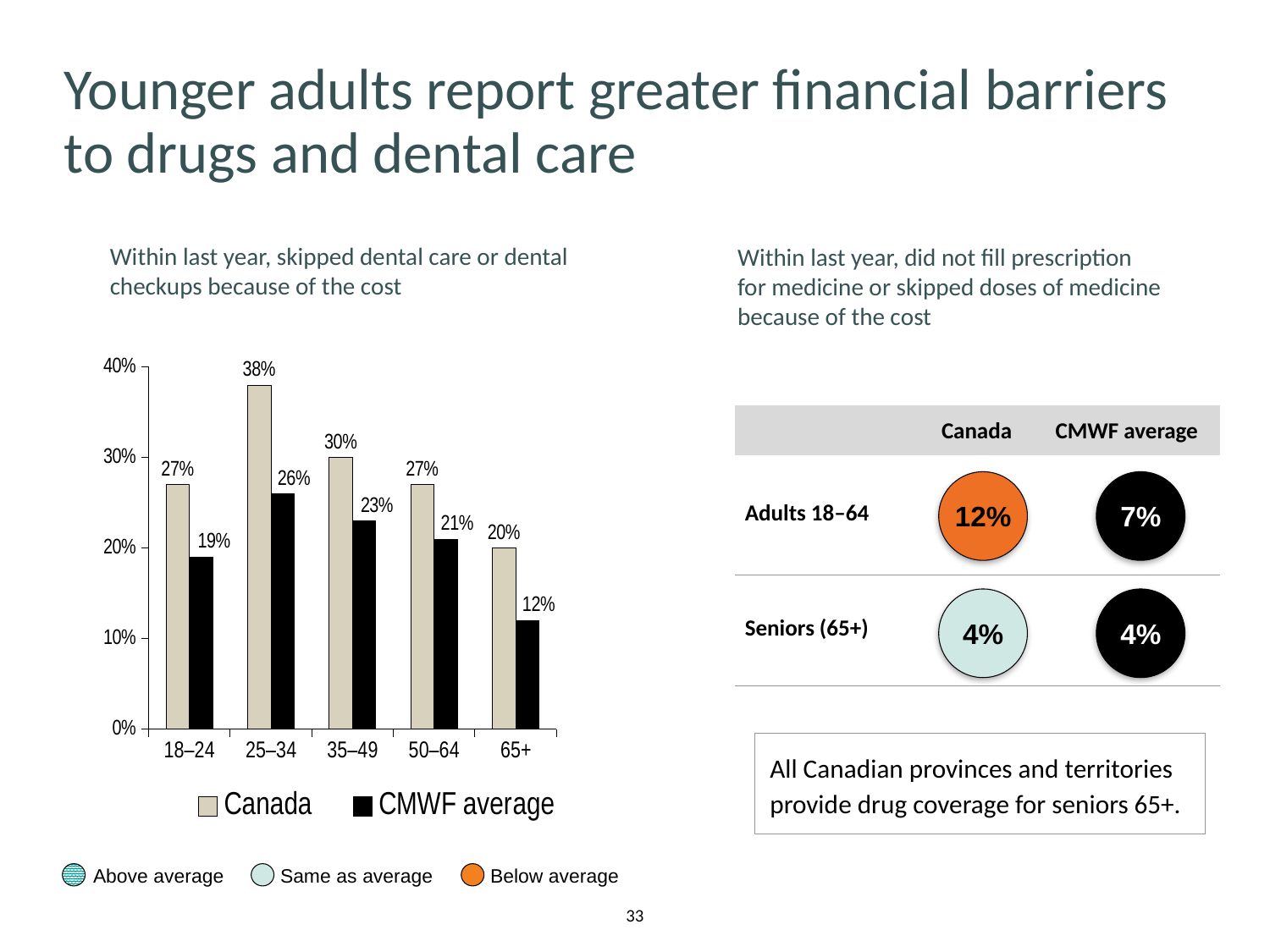

# Younger adults report greater financial barriers to drugs and dental care
Within last year, skipped dental care or dental checkups because of the cost
Within last year, did not fill prescription
for medicine or skipped doses of medicine because of the cost

### Chart

| Category | Canada | CMWF average |
|---|---|---|
| 18–24 | 0.27 | 0.19 |
| 25–34 | 0.38 | 0.26 |
| 35–49 | 0.3 | 0.23 |
| 50–64 | 0.27 | 0.21 |
| 65+ | 0.2 | 0.12 |
|  | Canada | CMWF average |
| --- | --- | --- |
| Adults 18–64 |  |  |
| Seniors (65+) |  |  |

12%

7%

4%

4%
All Canadian provinces and territories provide drug coverage for seniors 65+.
Below average

Above average

Same as average